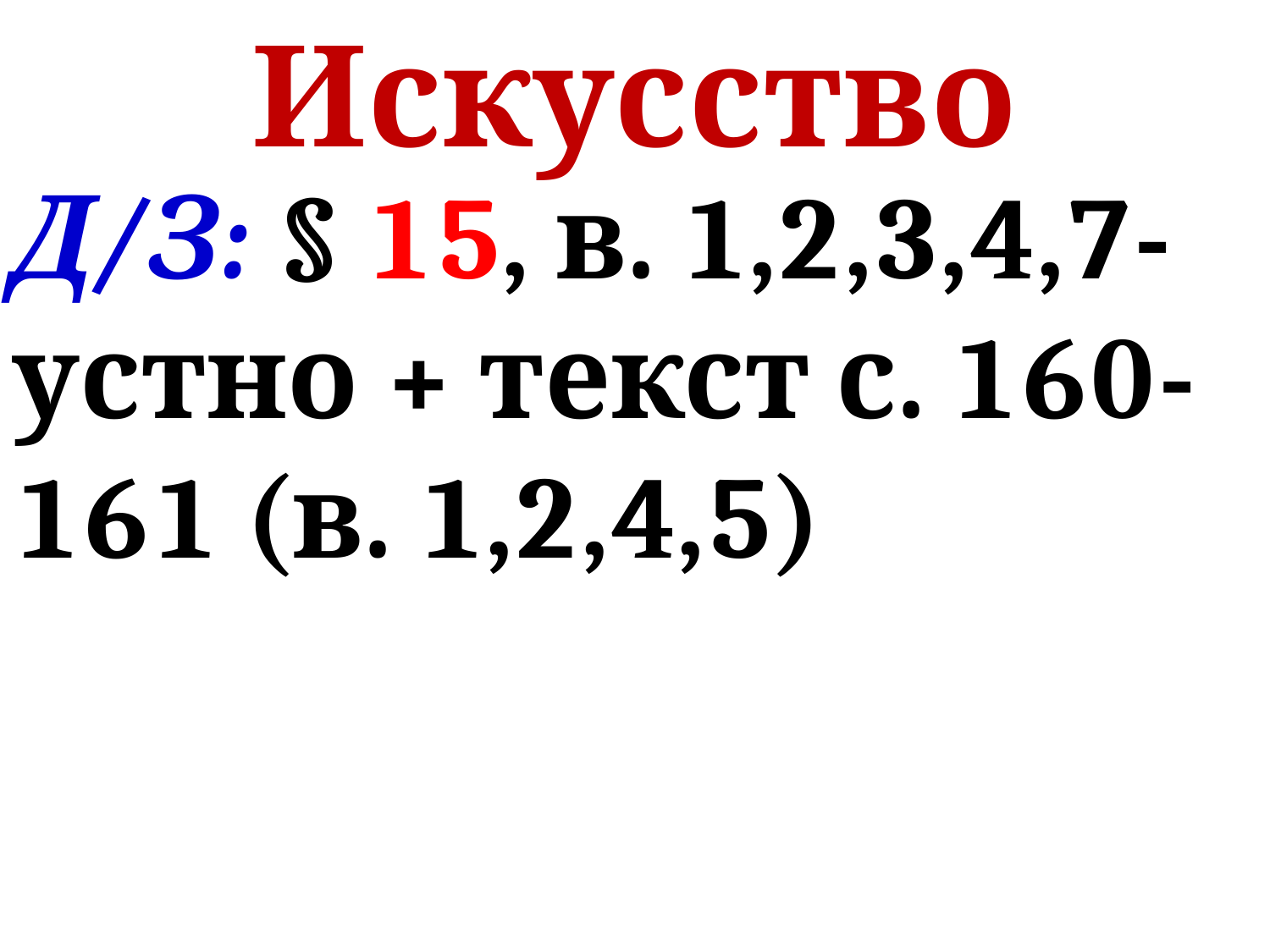

Искусство
Д/З: § 15, в. 1,2,3,4,7-устно + текст с. 160-161 (в. 1,2,4,5)